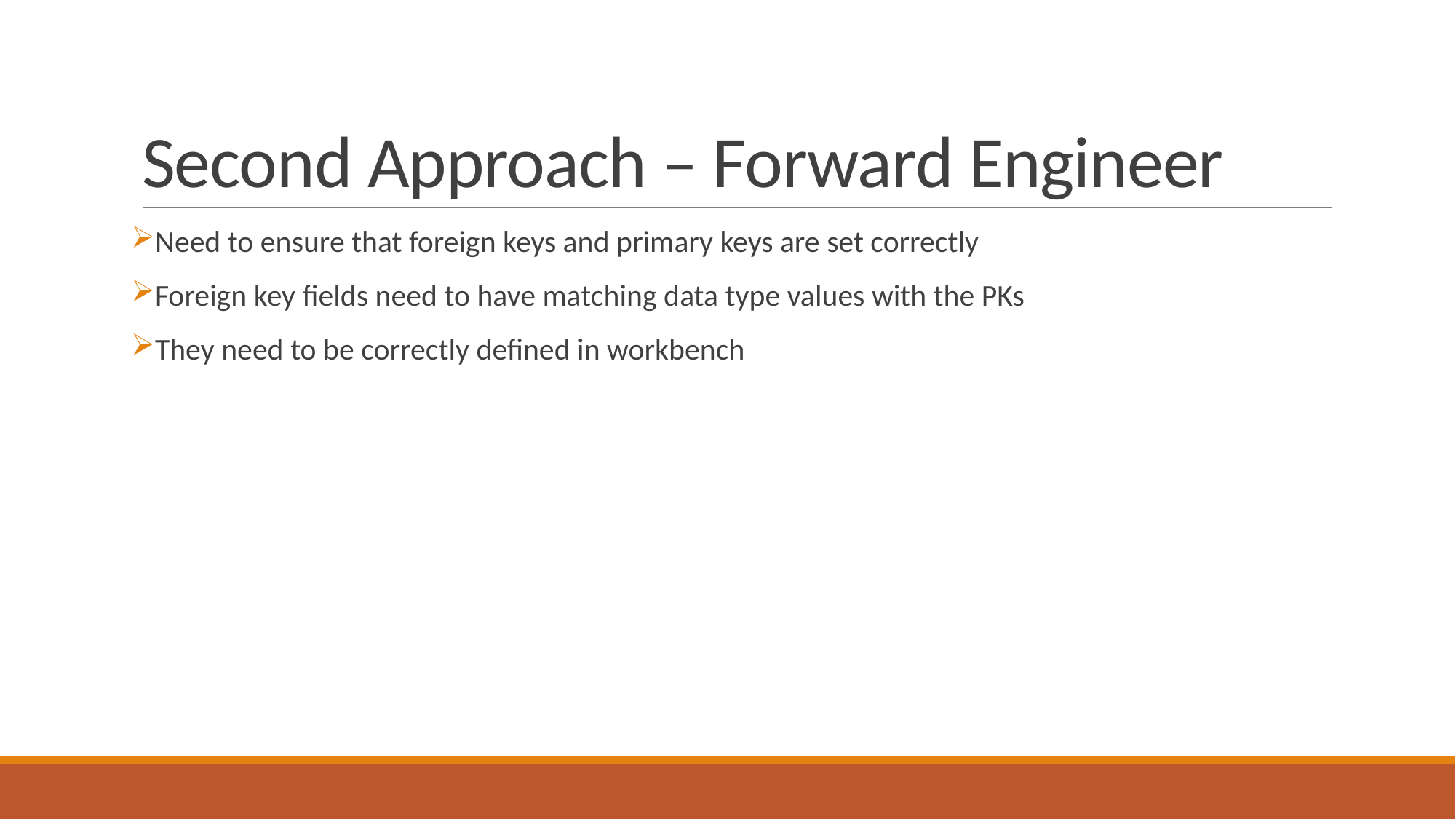

# Second Approach – Forward Engineer
Need to ensure that foreign keys and primary keys are set correctly
Foreign key fields need to have matching data type values with the PKs
They need to be correctly defined in workbench